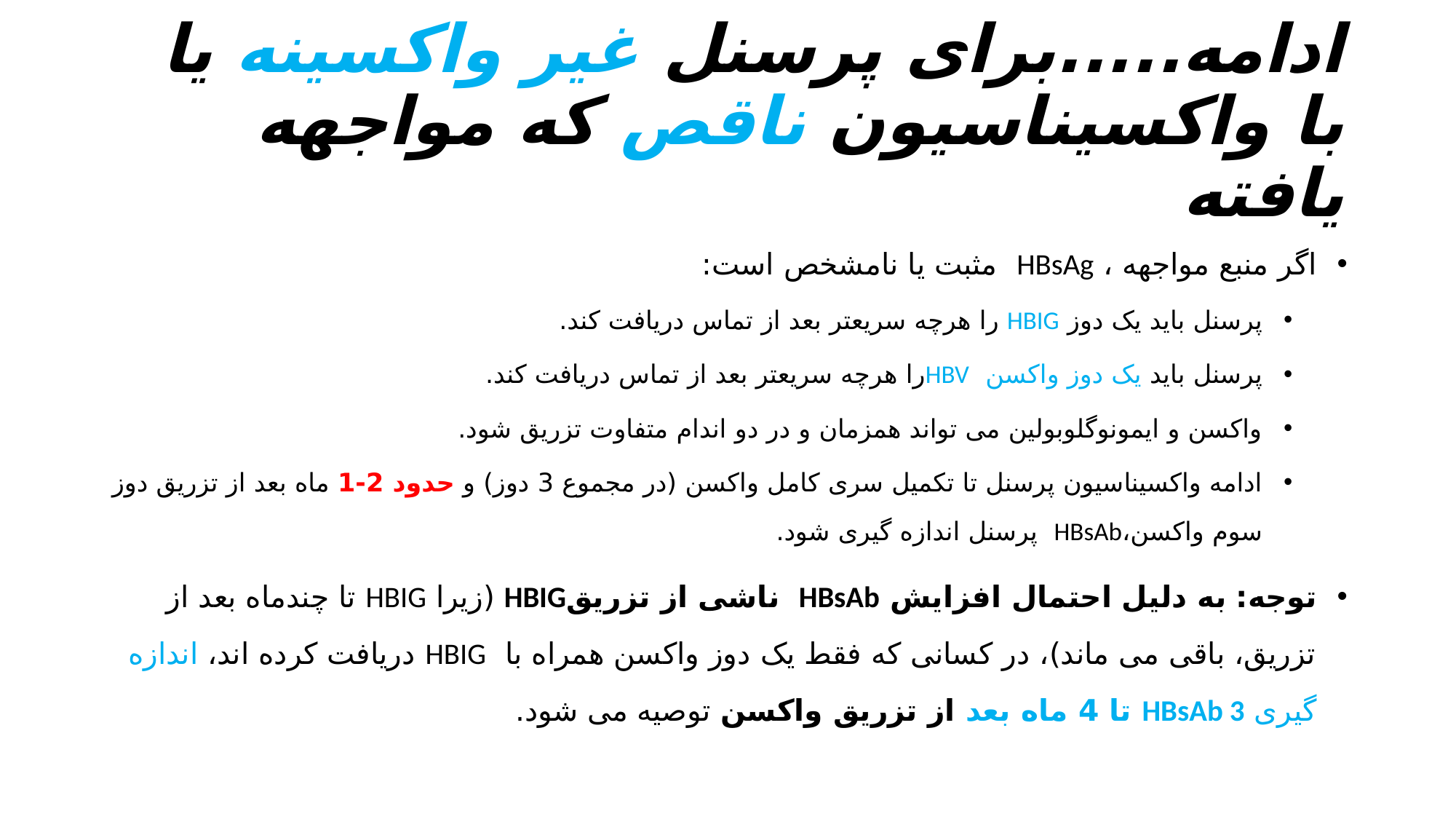

# ادامه.....برای پرسنل غیر واکسینه یا با واکسیناسیون ناقص که مواجهه یافته
اگر منبع مواجهه ، HBsAg  مثبت یا نامشخص است:
پرسنل باید یک دوز HBIG را هرچه سریعتر بعد از تماس دریافت کند.
پرسنل باید یک دوز واکسن  HBVرا هرچه سریعتر بعد از تماس دریافت کند.
واکسن و ایمونوگلوبولین می تواند همزمان و در دو اندام متفاوت تزریق شود.
ادامه واکسیناسیون پرسنل تا تکمیل سری کامل واکسن (در مجموع 3 دوز) و حدود 2-1 ماه بعد از تزریق دوز سوم واکسن،HBsAb  پرسنل اندازه گیری شود.
توجه: به دلیل احتمال افزایش HBsAb  ناشی از تزریقHBIG (زیرا HBIG تا چندماه بعد از تزریق، باقی می ماند)، در کسانی که فقط یک دوز واکسن همراه با  HBIG دریافت کرده اند، اندازه گیری HBsAb 3 تا 4 ماه بعد از تزریق واکسن توصیه می شود.